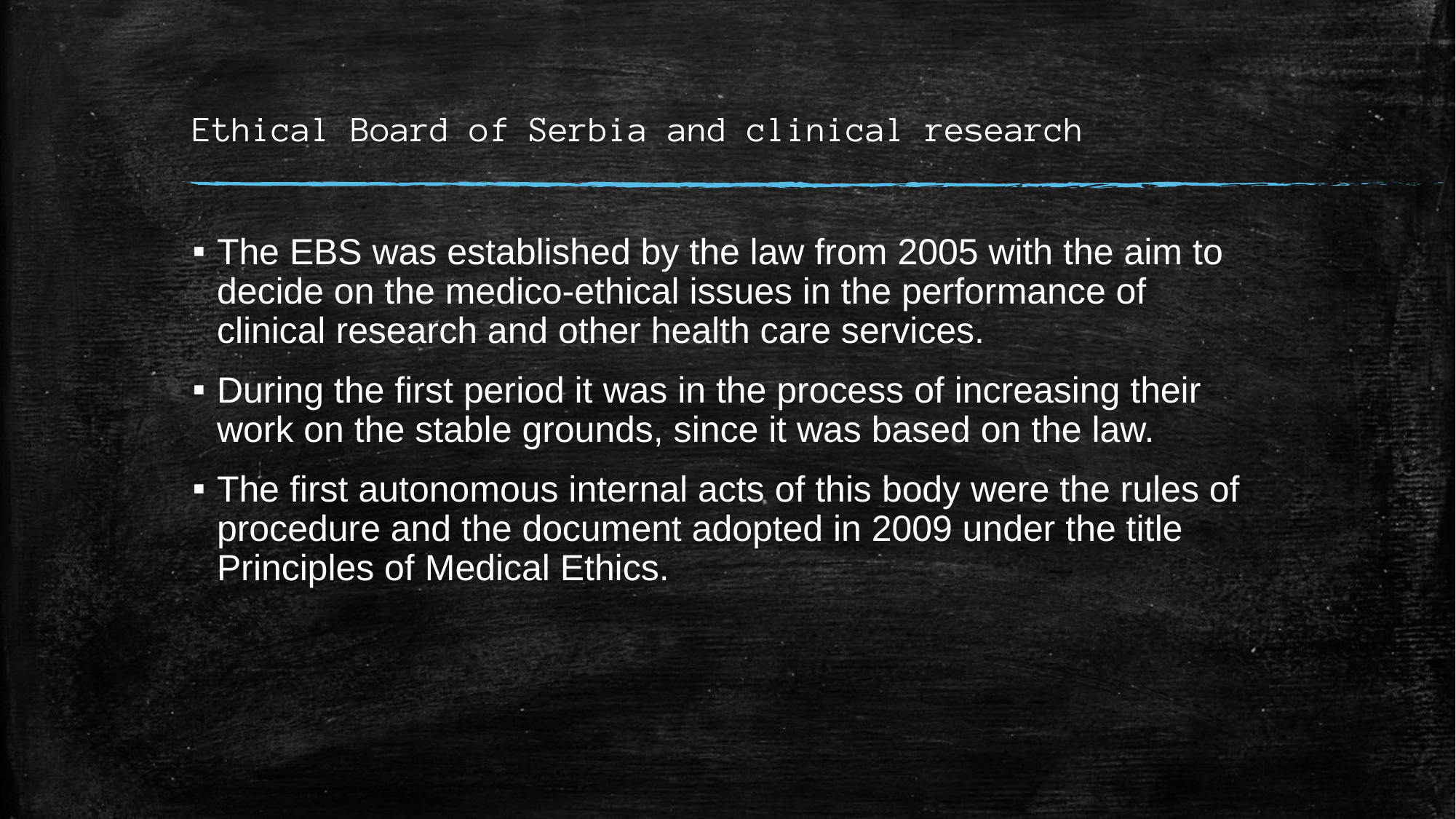

# Ethical Board of Serbia and clinical research
The EBS was established by the law from 2005 with the aim to decide on the medico-ethical issues in the performance of clinical research and other health care services.
During the ﬁrst period it was in the process of increasing their work on the stable grounds, since it was based on the law.
The ﬁrst autonomous internal acts of this body were the rules of procedure and the document adopted in 2009 under the title Principles of Medical Ethics.